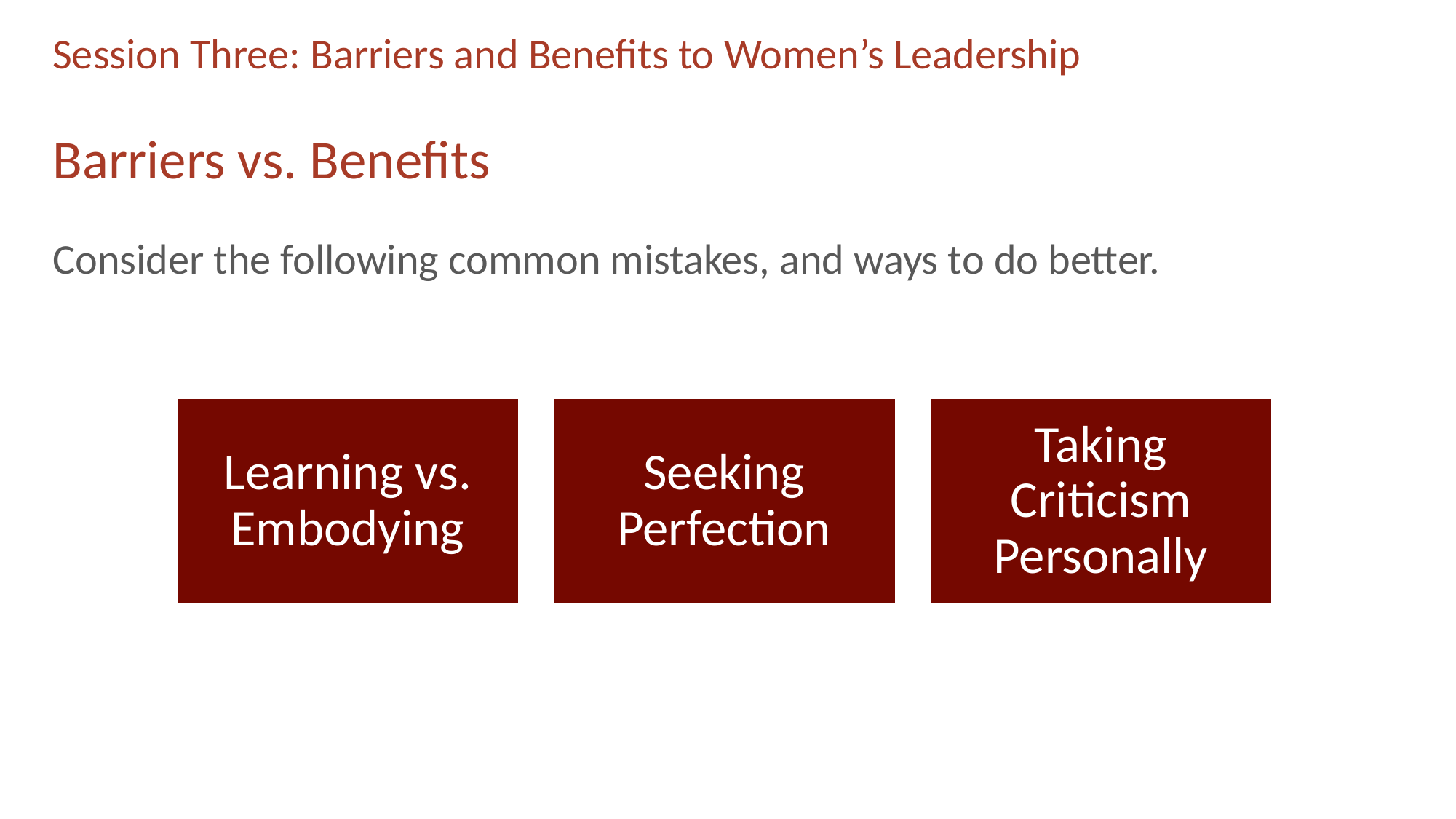

# Session Three: Barriers and Benefits to Women’s Leadership
Barriers vs. Benefits
Consider the following common mistakes, and ways to do better.
Learning vs. Embodying
Seeking Perfection
Taking Criticism Personally